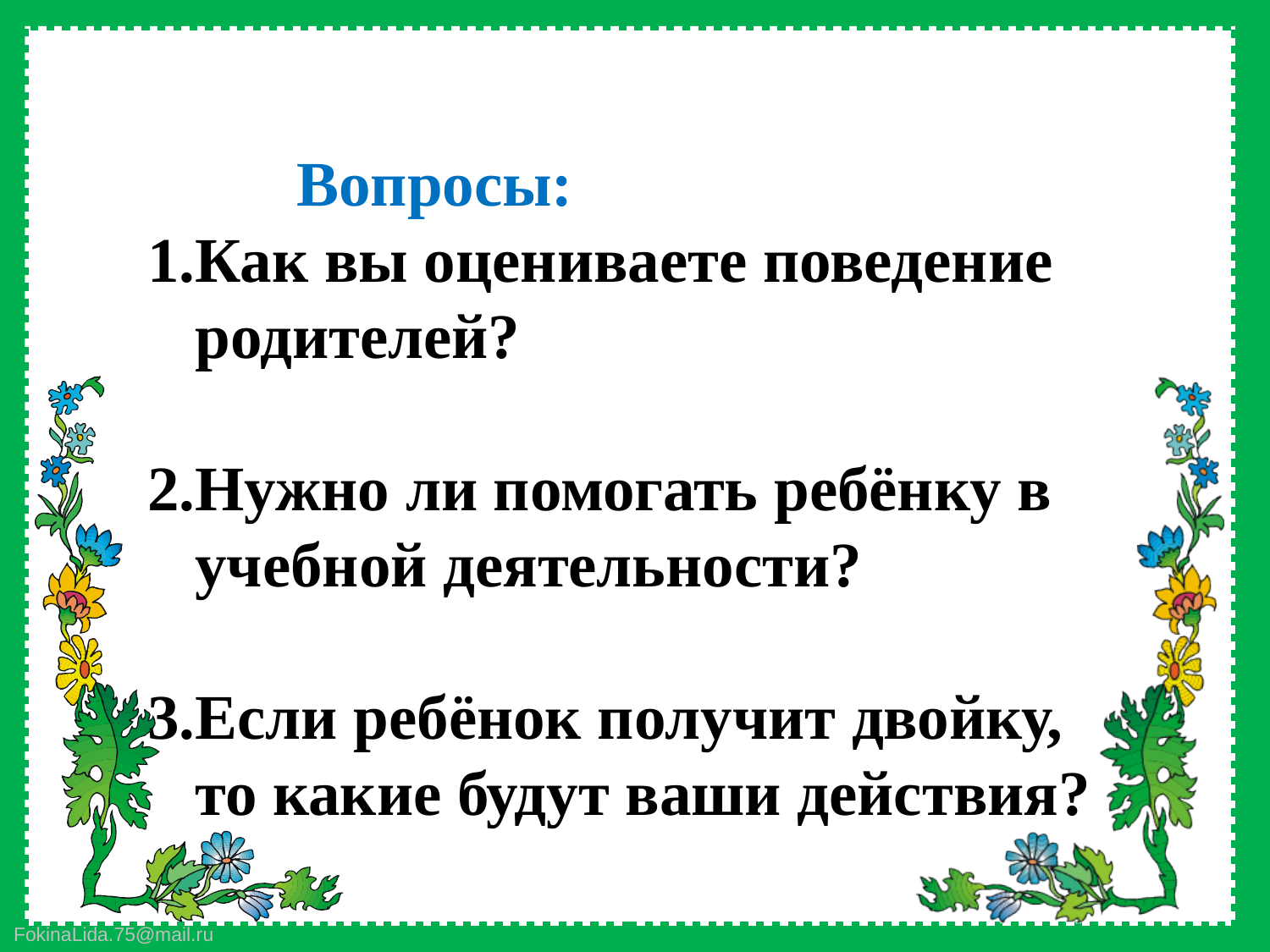

Вопросы:
1.Как вы оцениваете поведение
   родителей?

2.Нужно ли помогать ребёнку в
   учебной деятельности?

3.Если ребёнок получит двойку,
   то какие будут ваши действия?